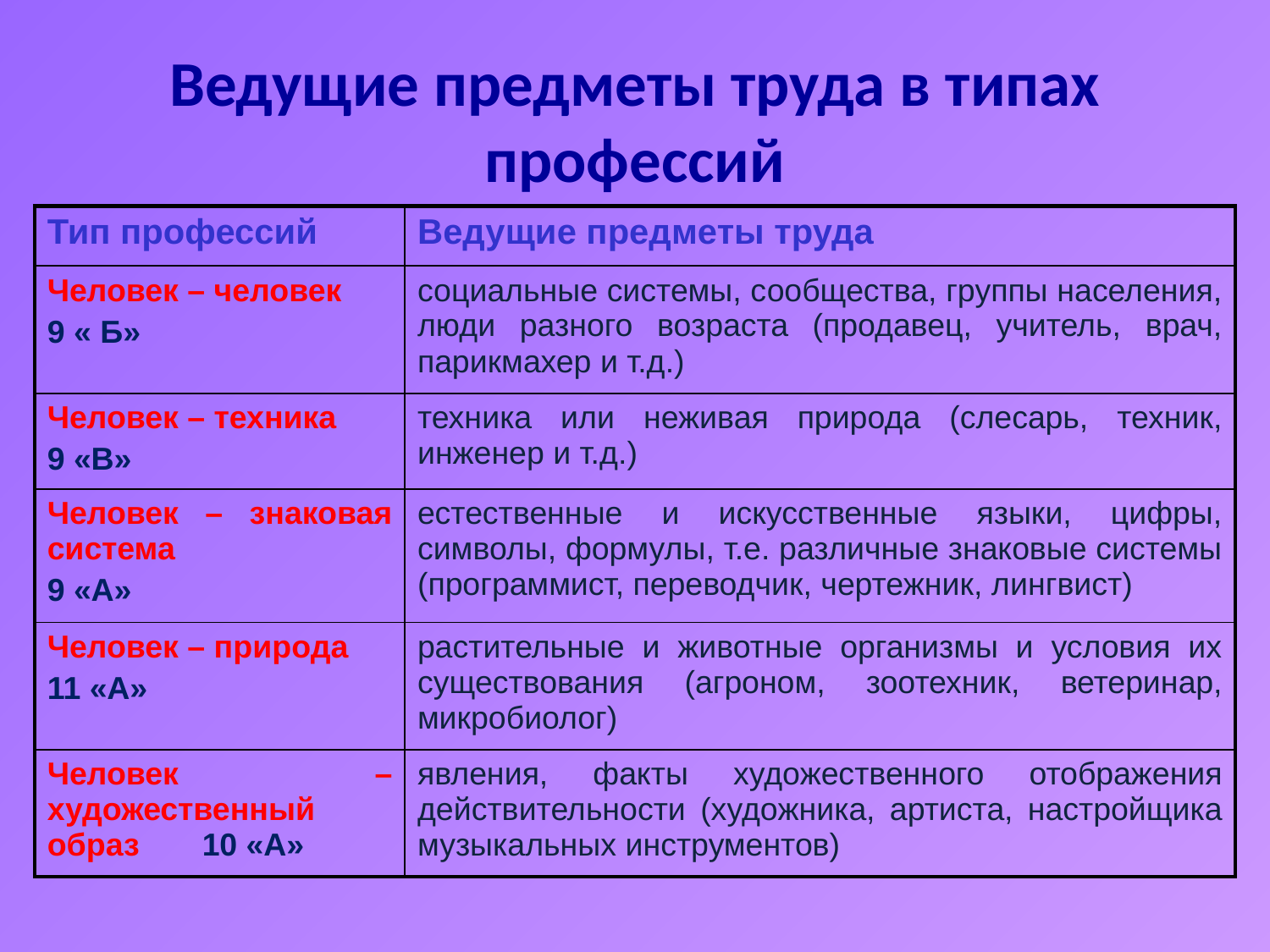

Ведущие предметы труда в типах профессий
| Тип профессий | Ведущие предметы труда |
| --- | --- |
| Человек – человек 9 « Б» | социальные системы, сообщества, группы населения, люди разного возраста (продавец, учитель, врач, парикмахер и т.д.) |
| Человек – техника 9 «В» | техника или неживая природа (слесарь, техник, инженер и т.д.) |
| Человек – знаковая система 9 «А» | естественные и искусственные языки, цифры, символы, формулы, т.е. различные знаковые системы (программист, переводчик, чертежник, лингвист) |
| Человек – природа 11 «А» | растительные и животные организмы и условия их существования (агроном, зоотехник, ветеринар, микробиолог) |
| Человек – художественный образ 10 «А» | явления, факты художественного отображения действительности (художника, артиста, настройщика музыкальных инструментов) |